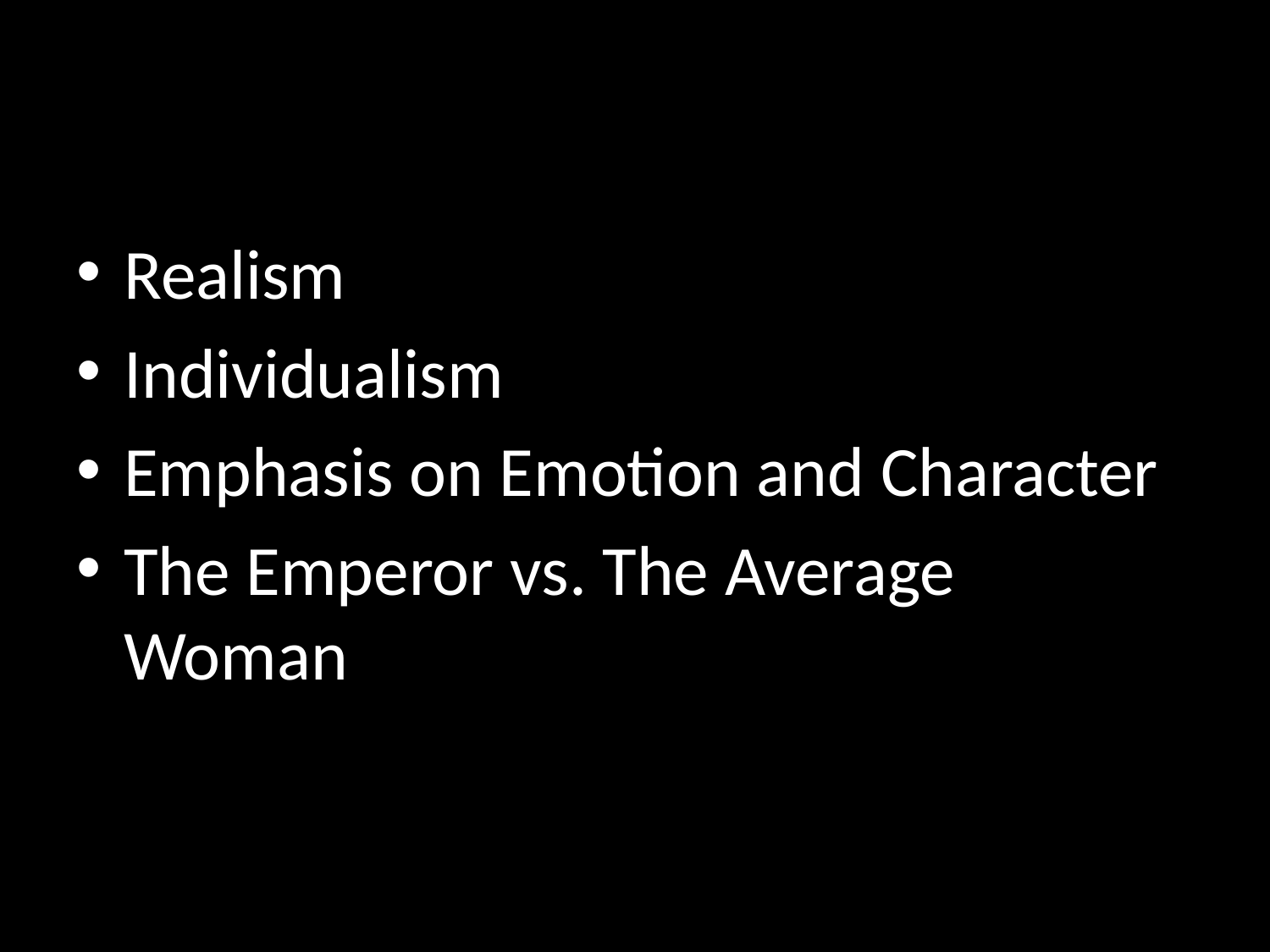

#
Realism
Individualism
Emphasis on Emotion and Character
The Emperor vs. The Average Woman